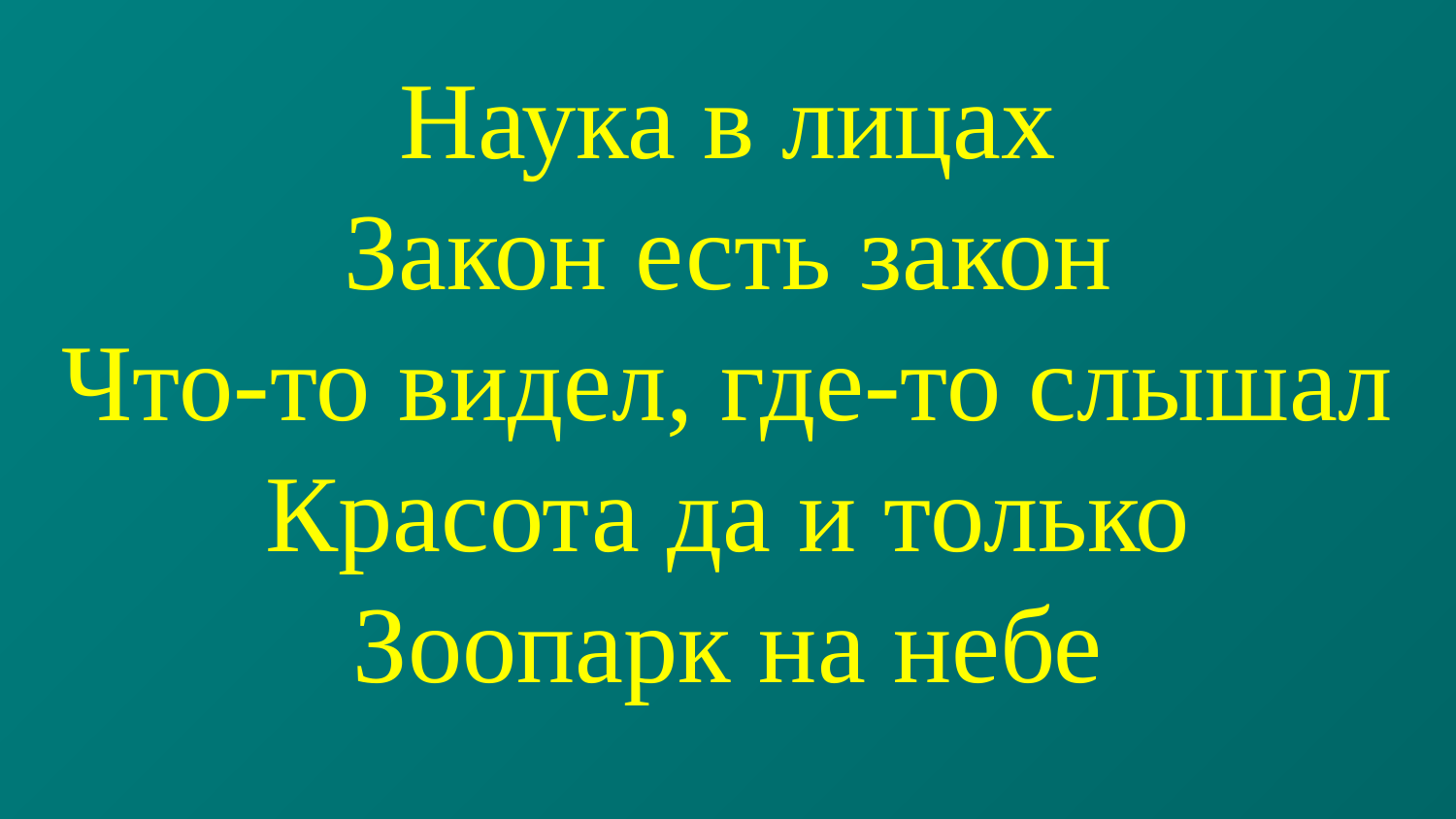

Наука в лицах
Закон есть закон
Что-то видел, где-то слышал
Красота да и только
Зоопарк на небе